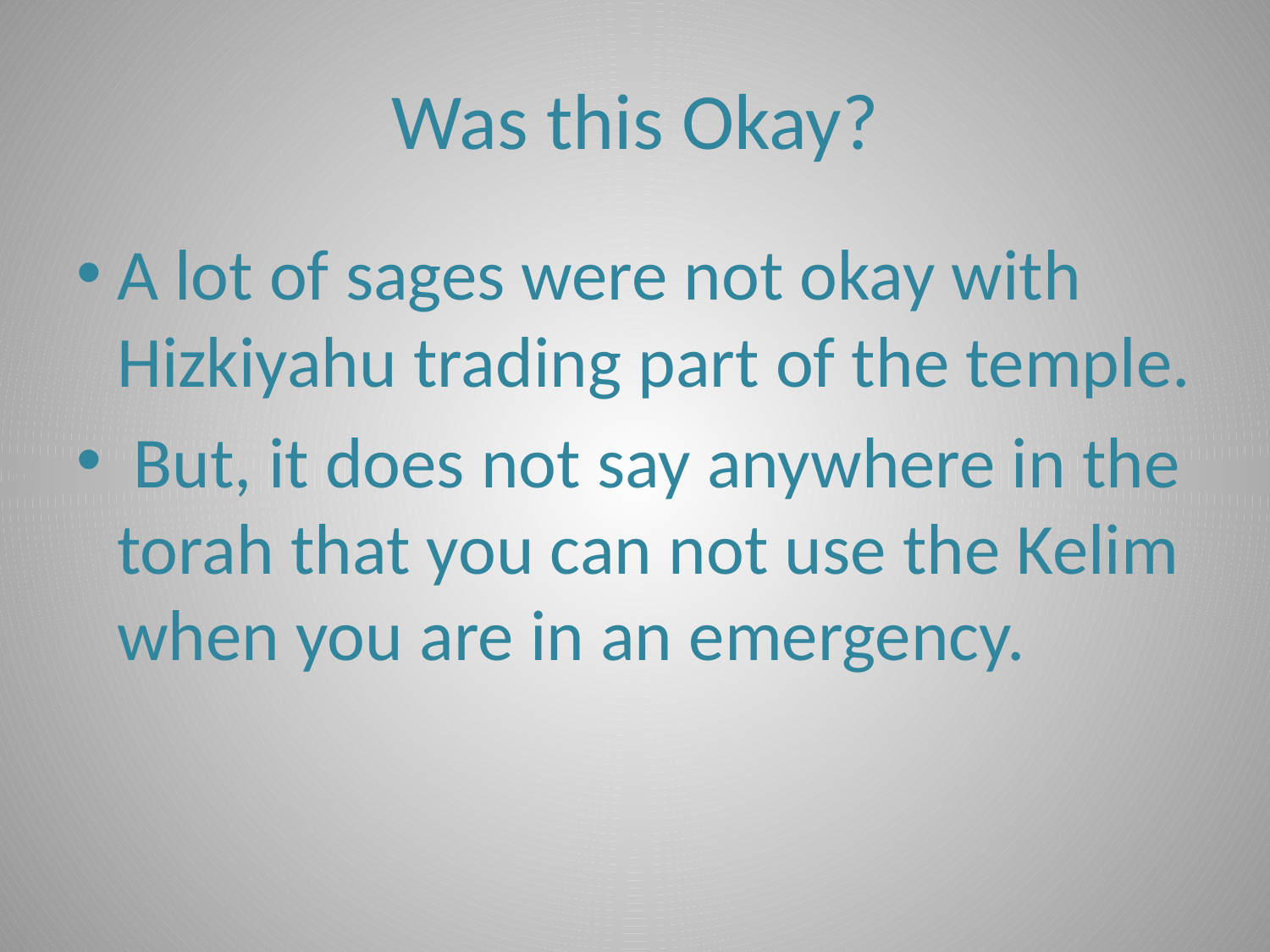

# Was this Okay?
A lot of sages were not okay with Hizkiyahu trading part of the temple.
 But, it does not say anywhere in the torah that you can not use the Kelim when you are in an emergency.